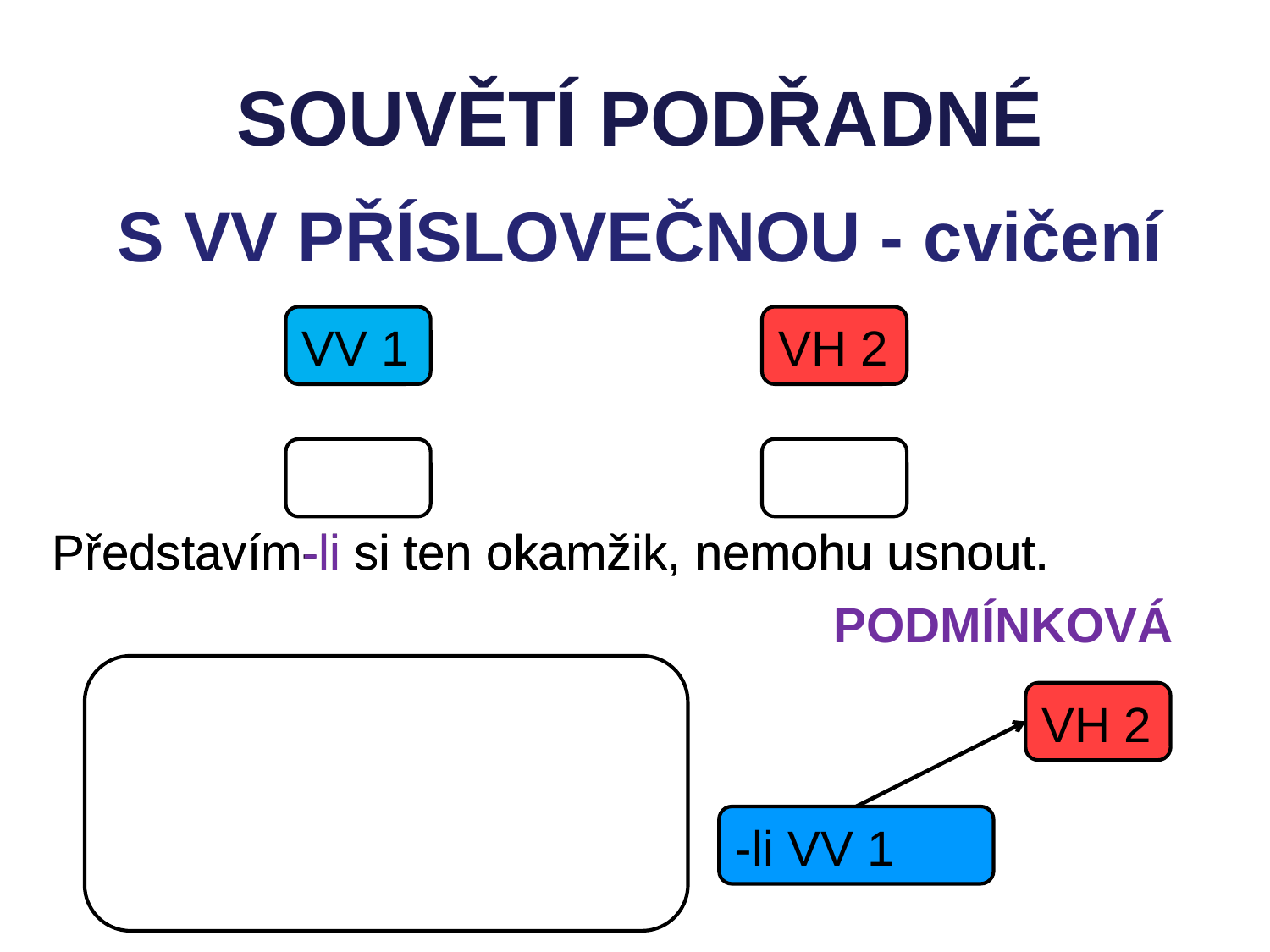

SOUVĚTÍ PODŘADNÉ
S VV PŘÍSLOVEČNOU - cvičení
VV 1
VH 2

Představím-li si ten okamžik, nemohu usnout.
Představím-li si ten okamžik, nemohu usnout.
PODMÍNKOVÁ

VH 2
-li VV 1